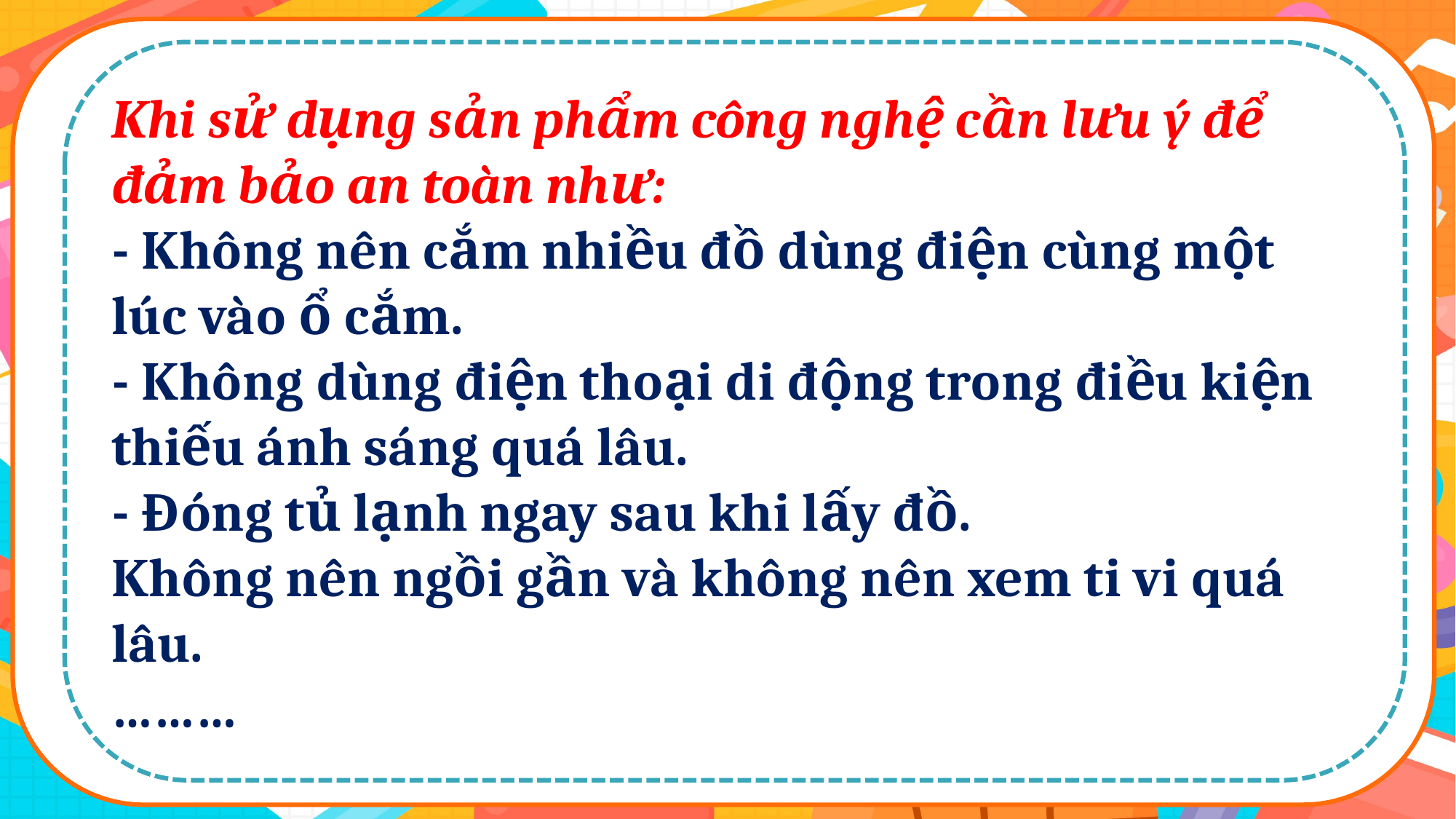

Khi sử dụng sản phẩm công nghệ cần lưu ý để đảm bảo an toàn như:
- Không nên cắm nhiều đồ dùng điện cùng một lúc vào ổ cắm.
- Không dùng điện thoại di động trong điều kiện thiếu ánh sáng quá lâu.
- Đóng tủ lạnh ngay sau khi lấy đồ.
Không nên ngồi gần và không nên xem ti vi quá lâu.
………